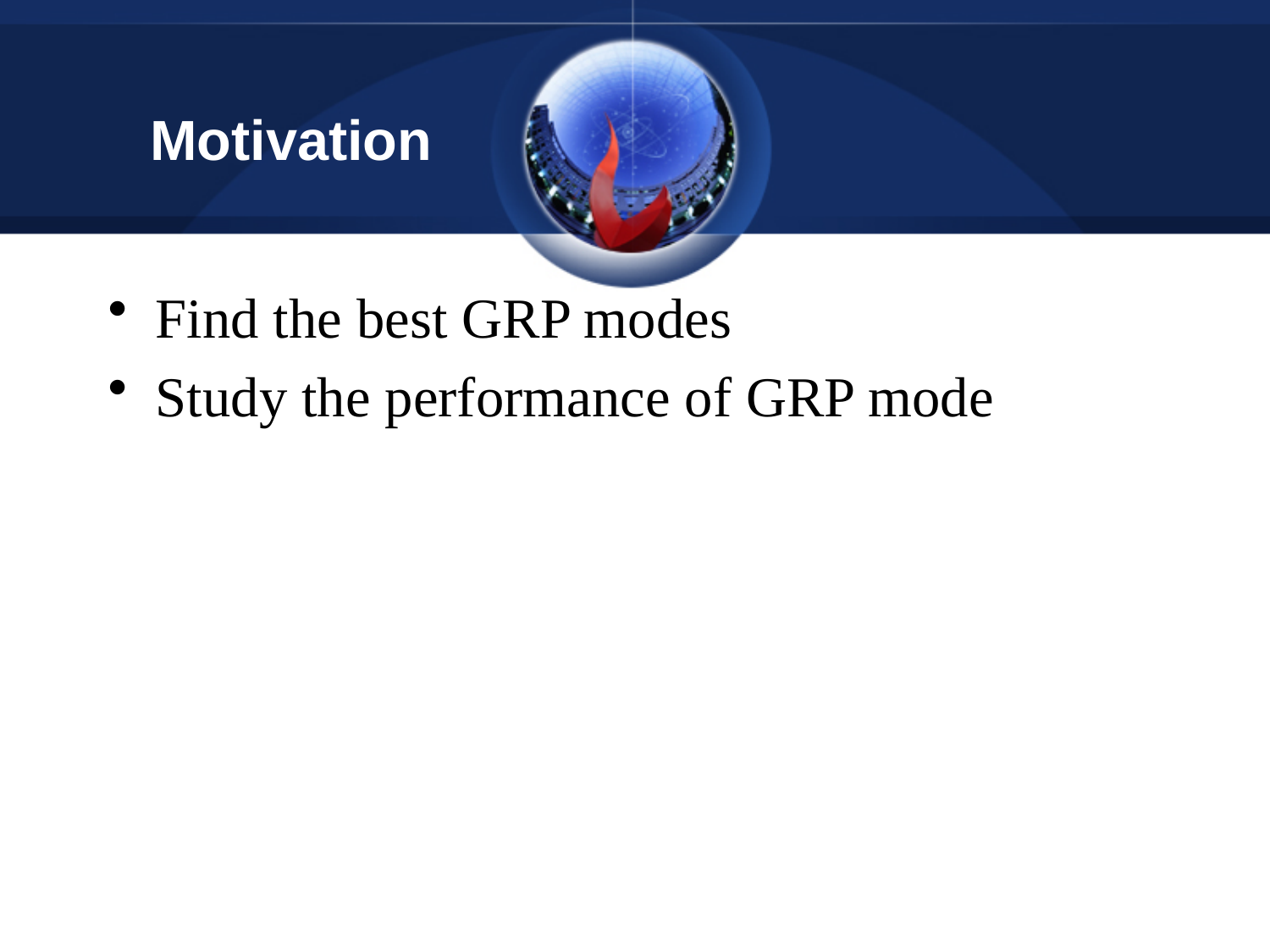

# Motivation
Find the best GRP modes
Study the performance of GRP mode